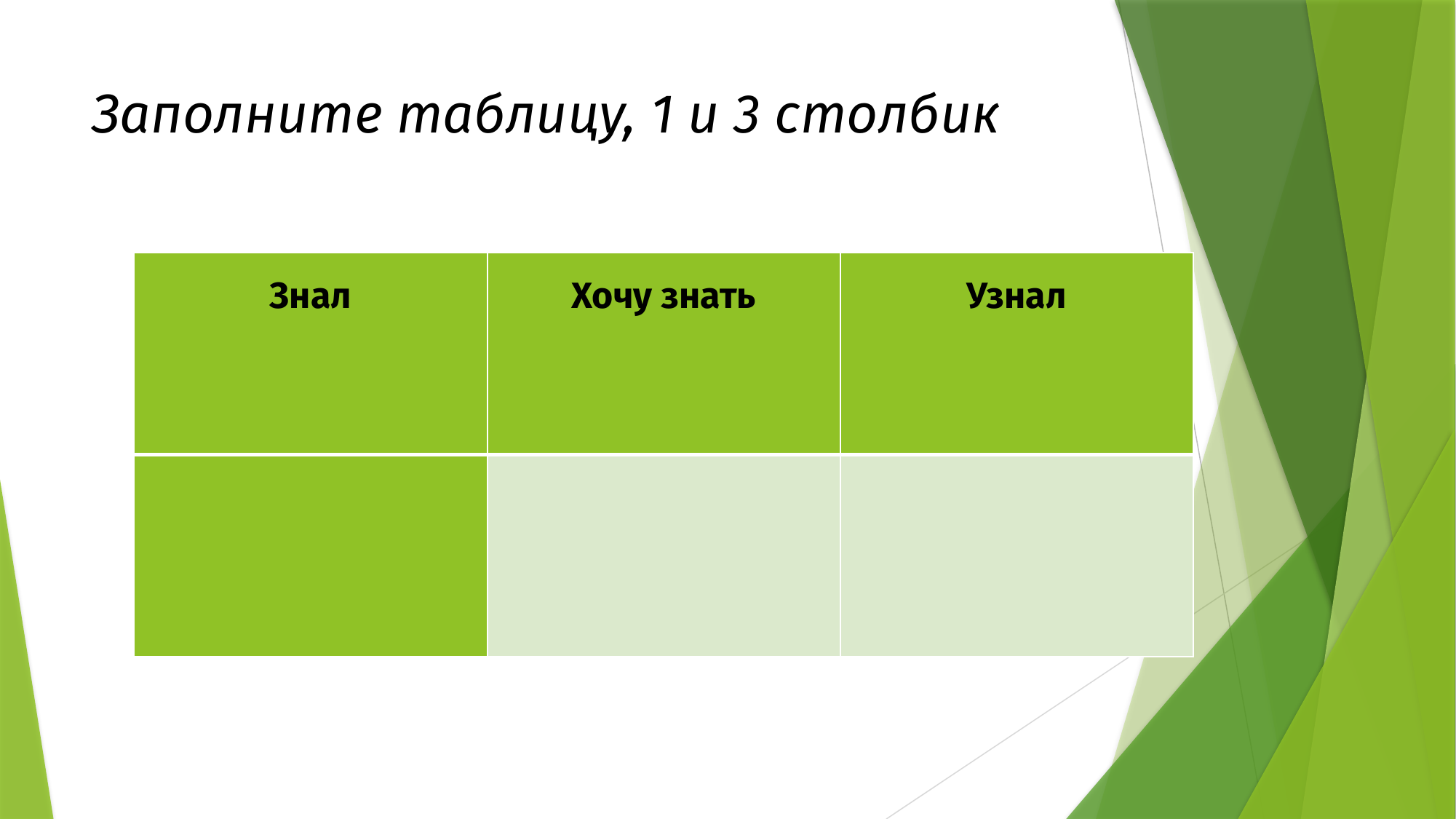

# Заполните таблицу, 1 и 3 столбик
| Знал | Хочу знать | Узнал |
| --- | --- | --- |
|  |  |  |